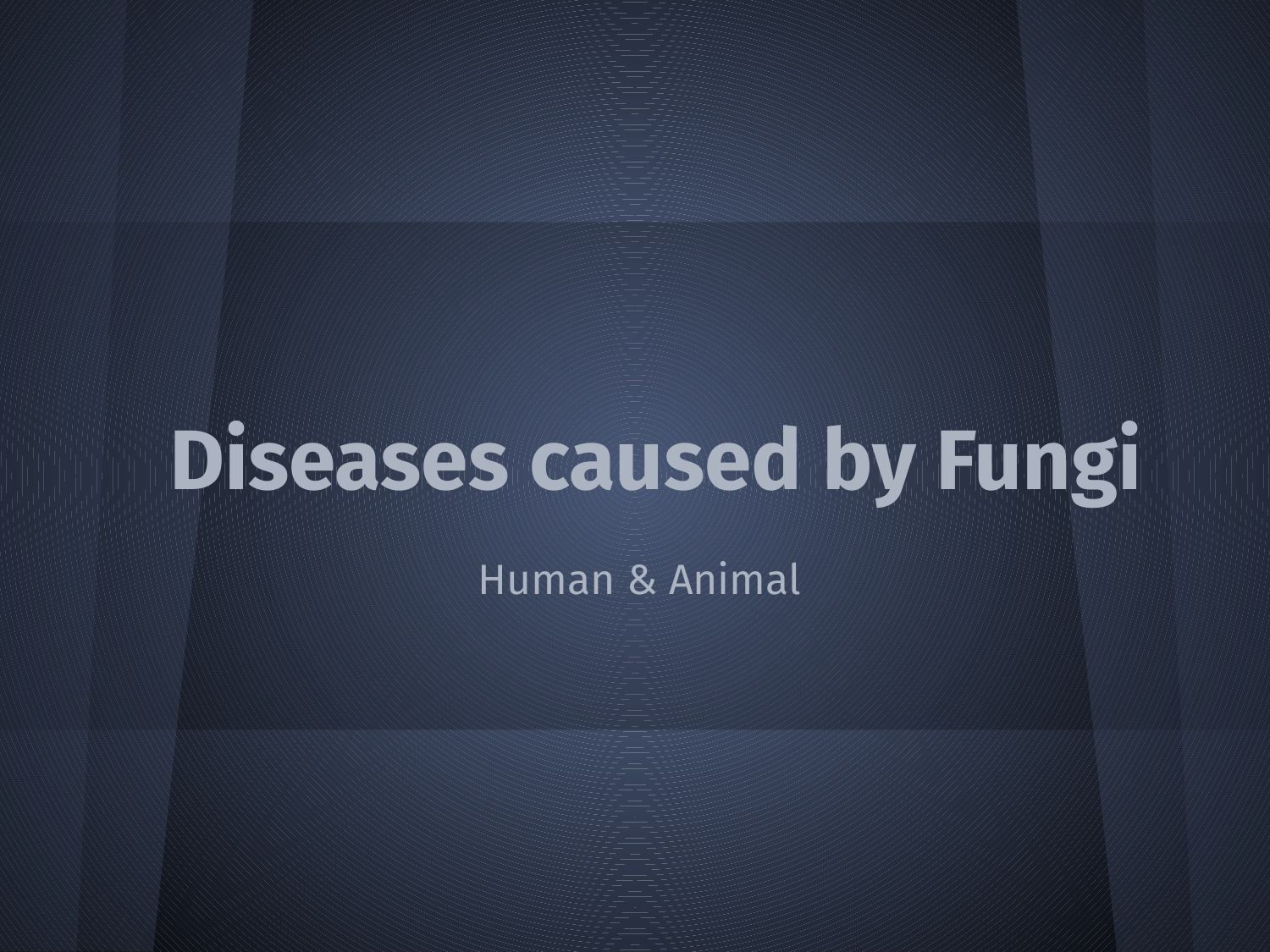

# Diseases caused by Fungi
Human & Animal